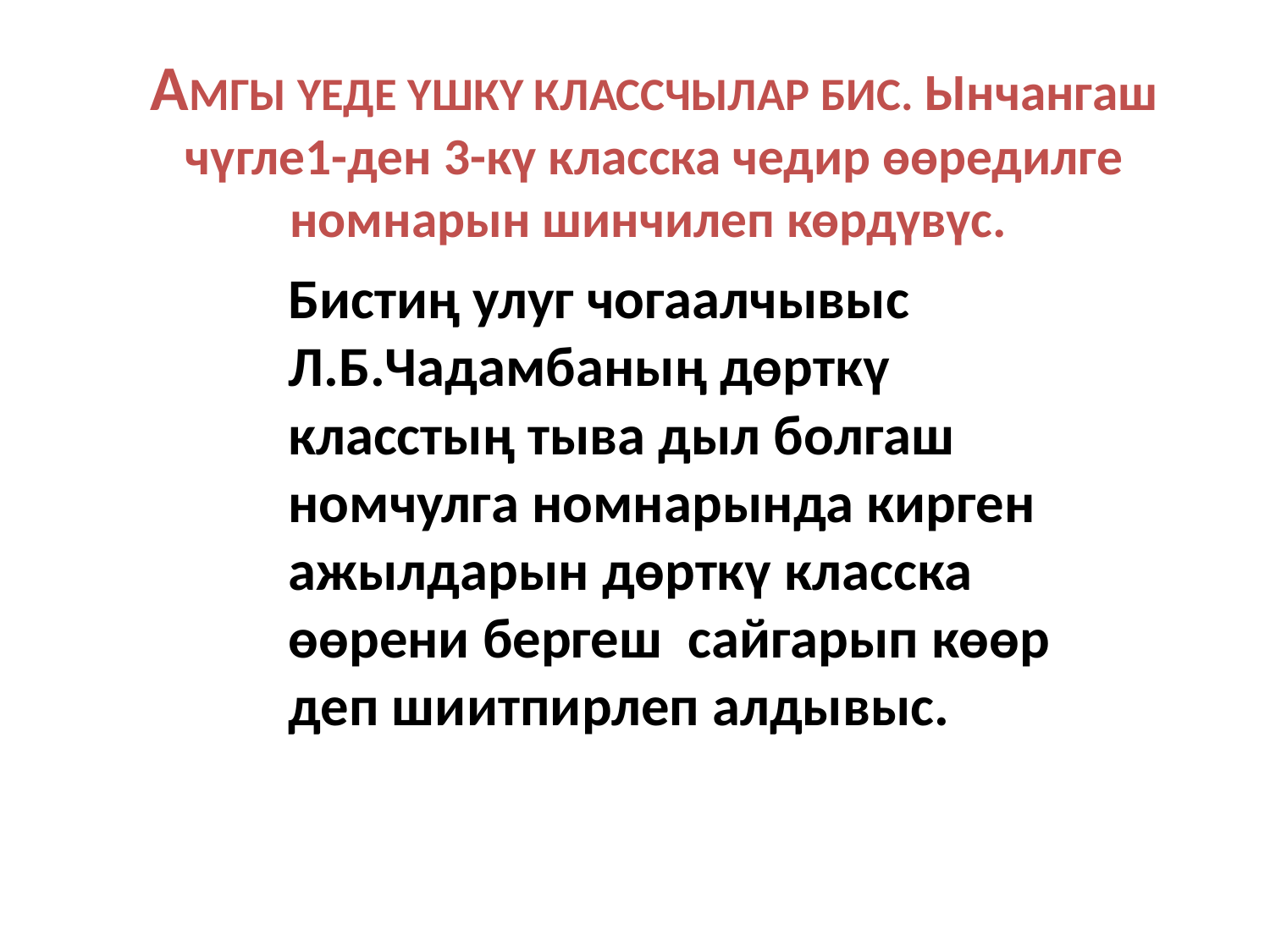

# АМГЫ ҮЕДЕ ҮШКҮ КЛАССЧЫЛАР БИС. Ынчангаш чүгле1-ден 3-кү класска чедир өөредилге номнарын шинчилеп көрдүвүс.
Бистиң улуг чогаалчывыс Л.Б.Чадамбаның дөрткү класстың тыва дыл болгаш номчулга номнарында кирген ажылдарын дөрткү класска өөрени бергеш  сайгарып көөр деп шиитпирлеп алдывыс.